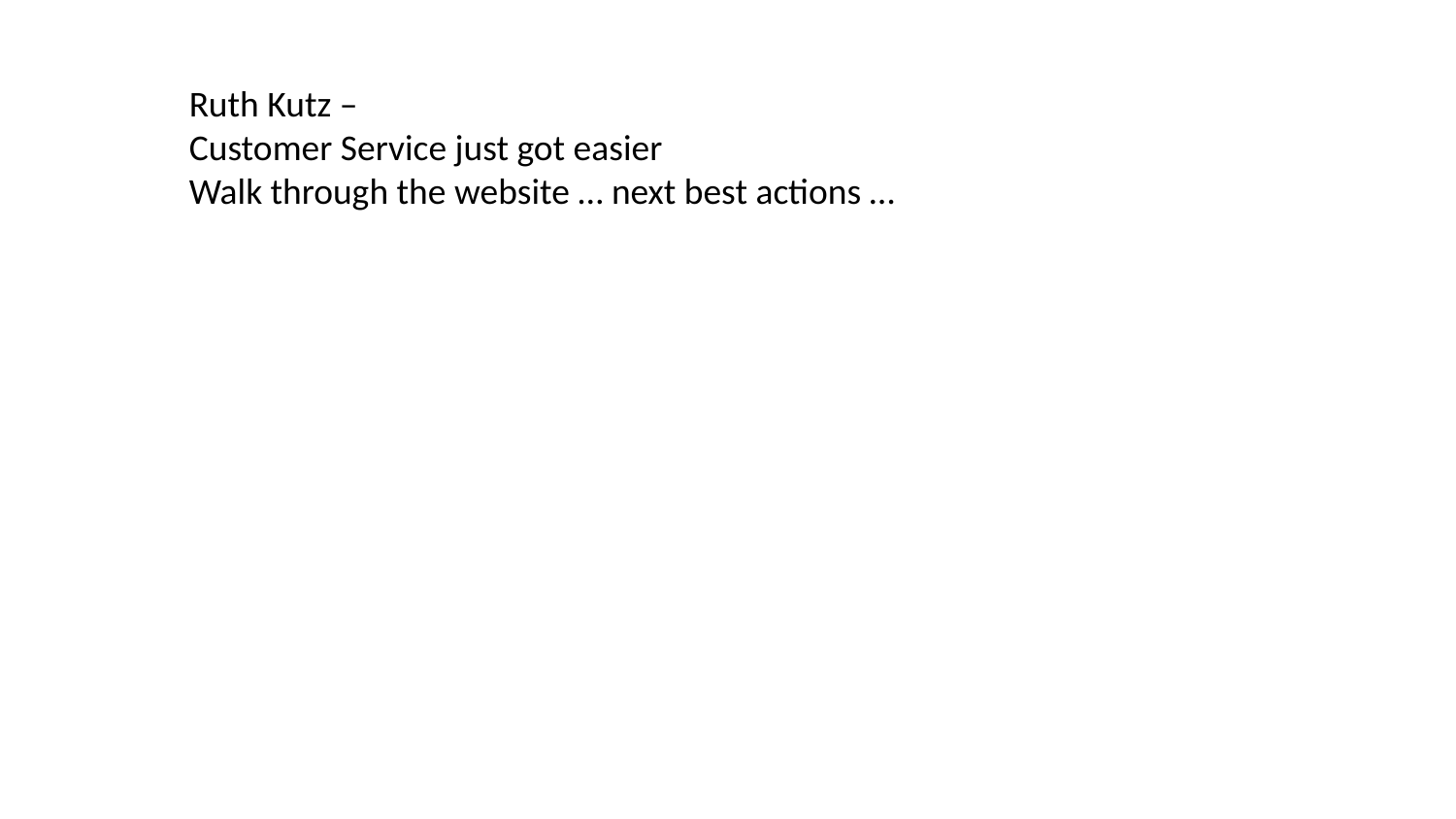

Ruth Kutz –
Customer Service just got easier
Walk through the website … next best actions …